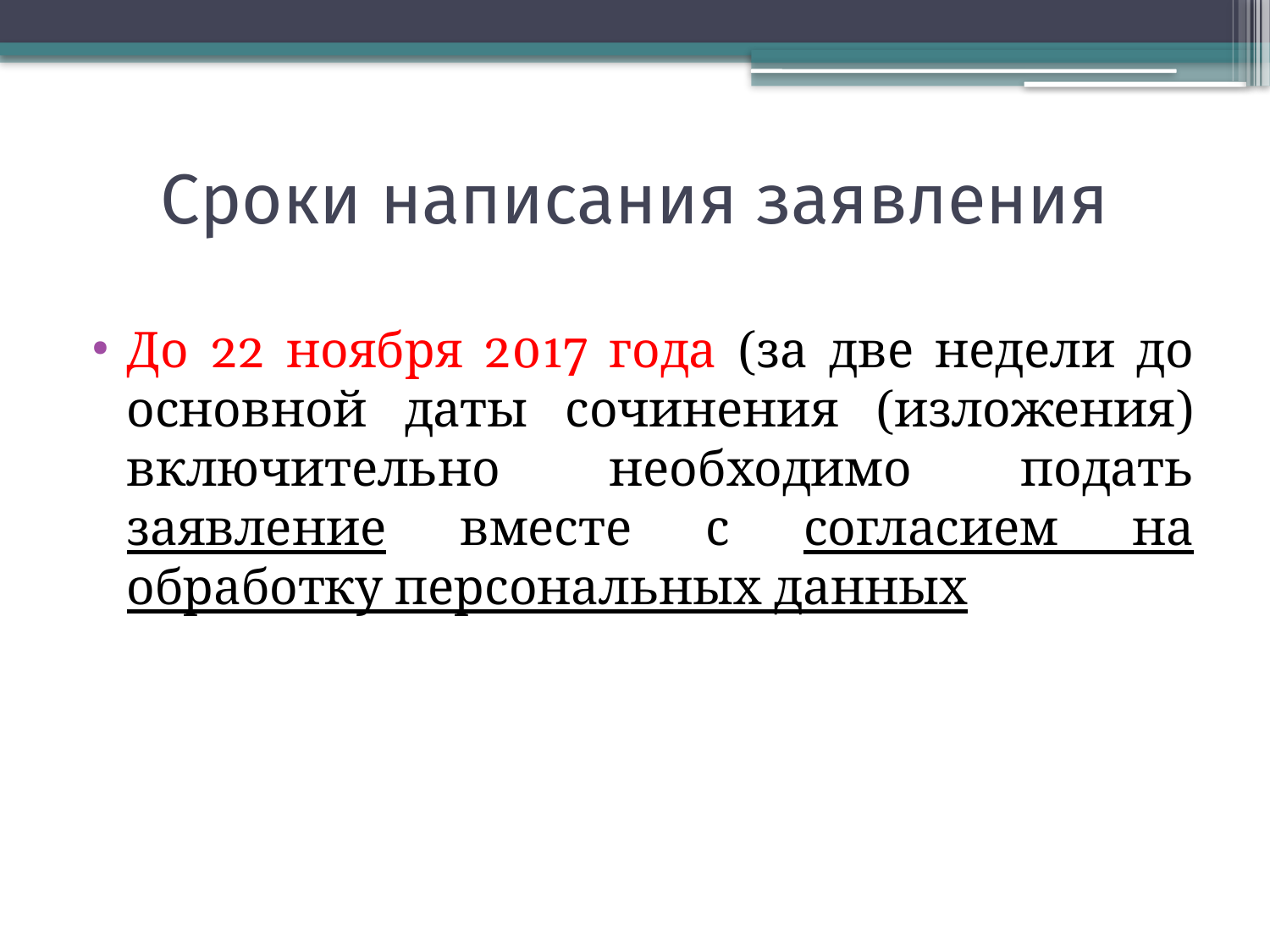

# Сроки написания заявления
До 22 ноября 2017 года (за две недели до основной даты сочинения (изложения) включительно необходимо подать заявление вместе с согласием на обработку персональных данных